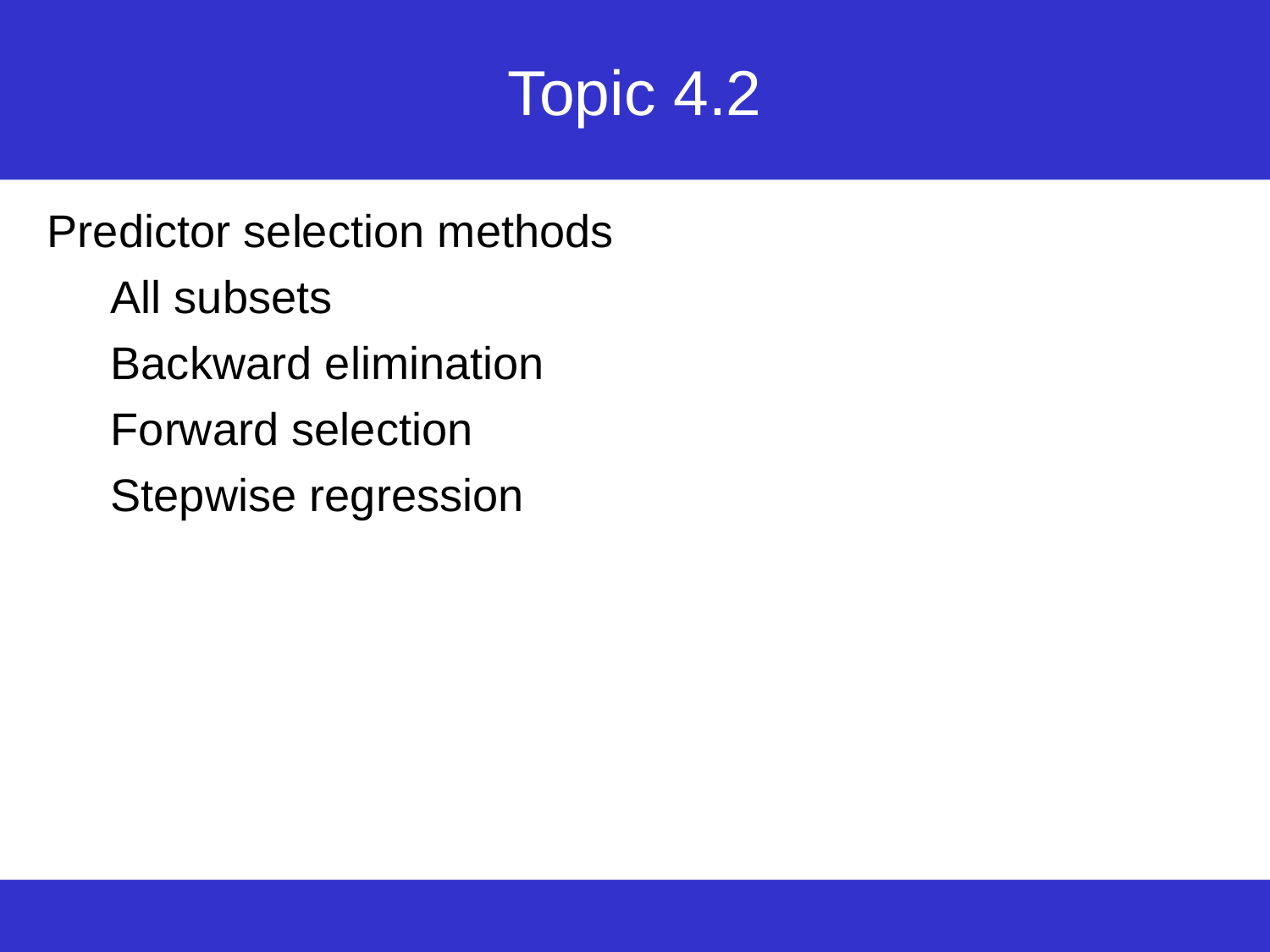

# Topic 4.2
Predictor selection methods
All subsets
Backward elimination
Forward selection
Stepwise regression